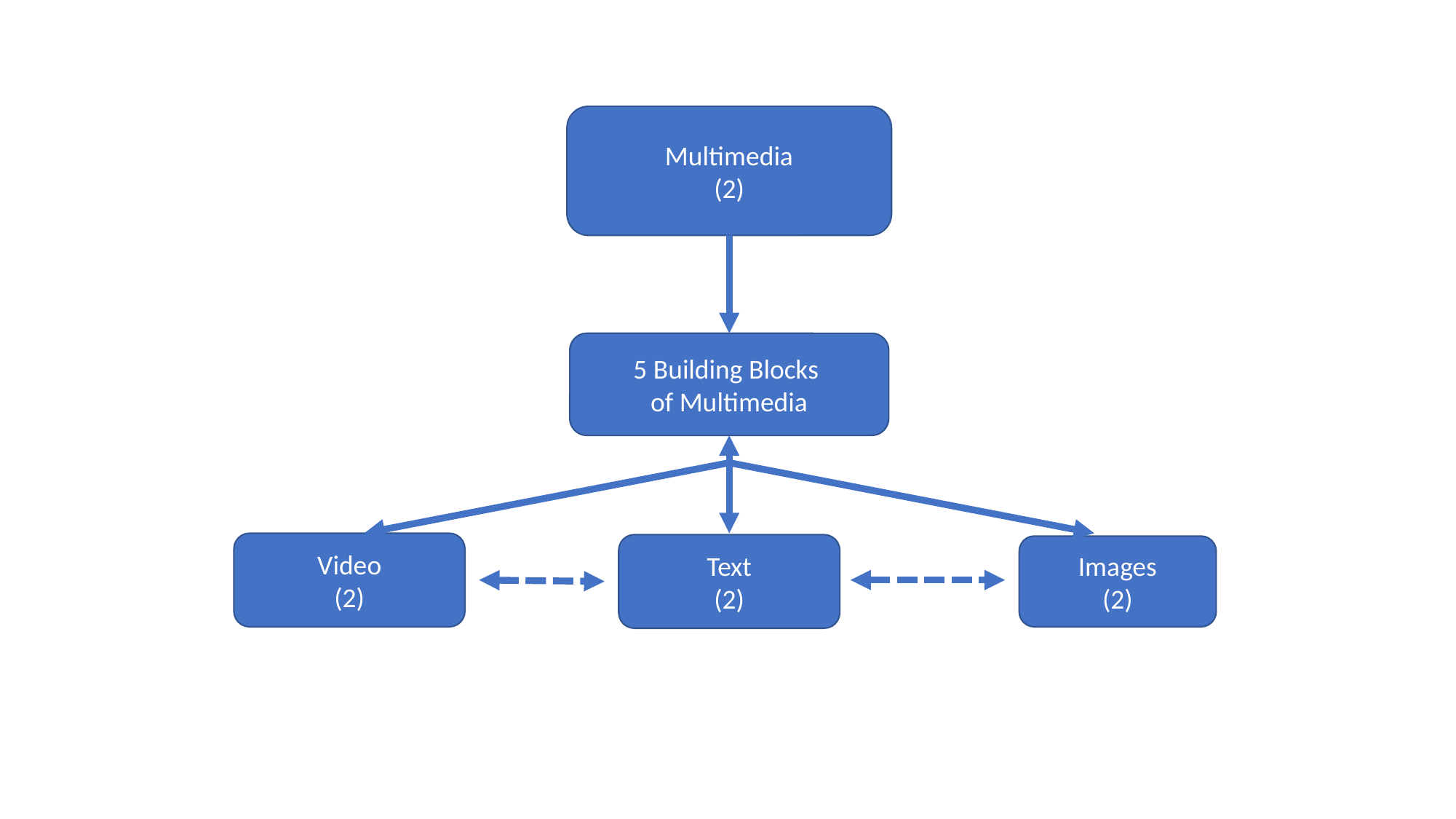

Multimedia
(2)
5 Building Blocks
of Multimedia
Video
(2)
Text
(2)
Images
(2)